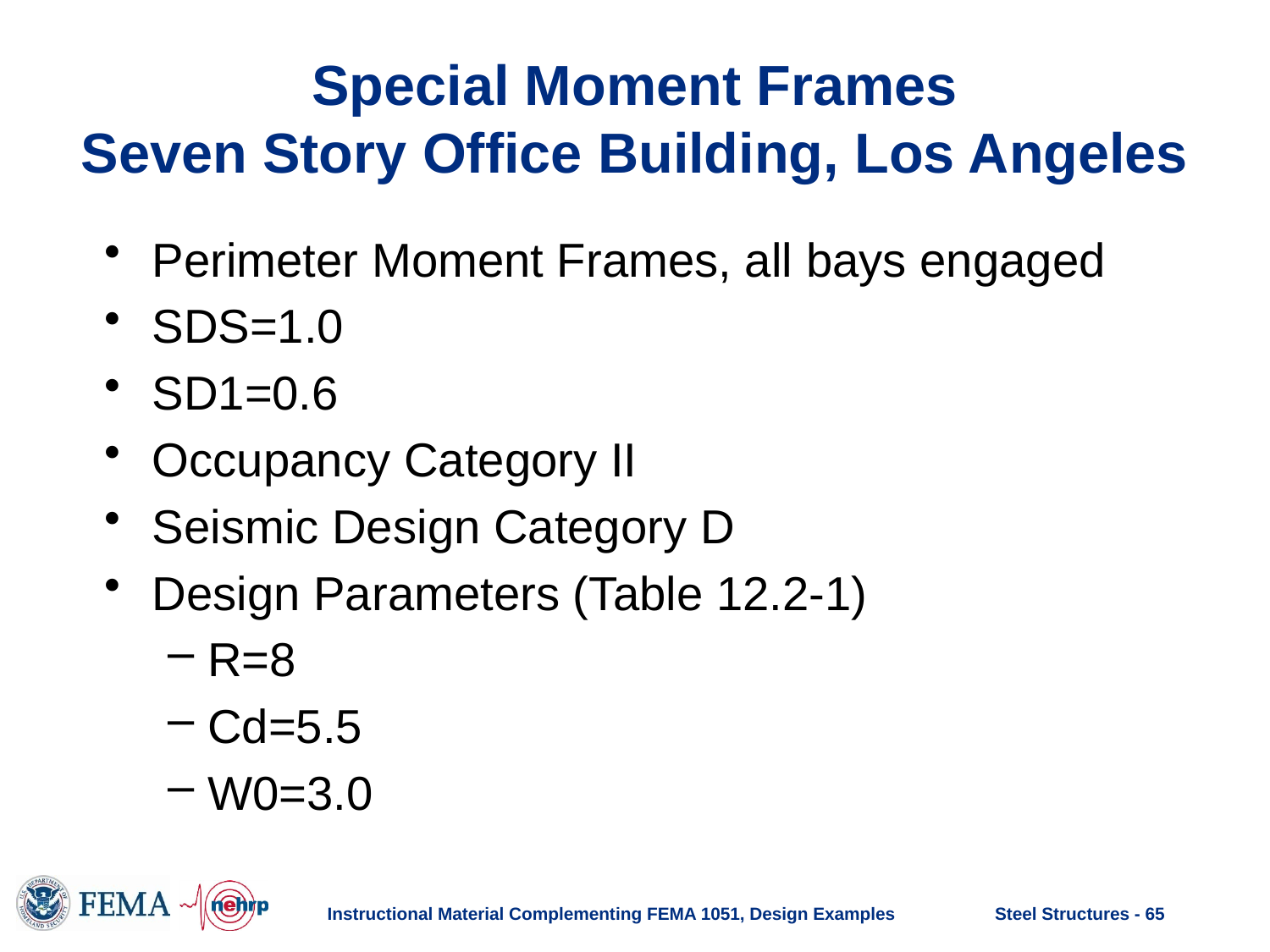

# Special Moment Frames Seven Story Office Building, Los Angeles
Perimeter Moment Frames, all bays engaged
SDS=1.0
SD1=0.6
Occupancy Category II
Seismic Design Category D
Design Parameters (Table 12.2-1)
R=8
Cd=5.5
W0=3.0
Instructional Material Complementing FEMA 1051, Design Examples
Steel Structures - 65